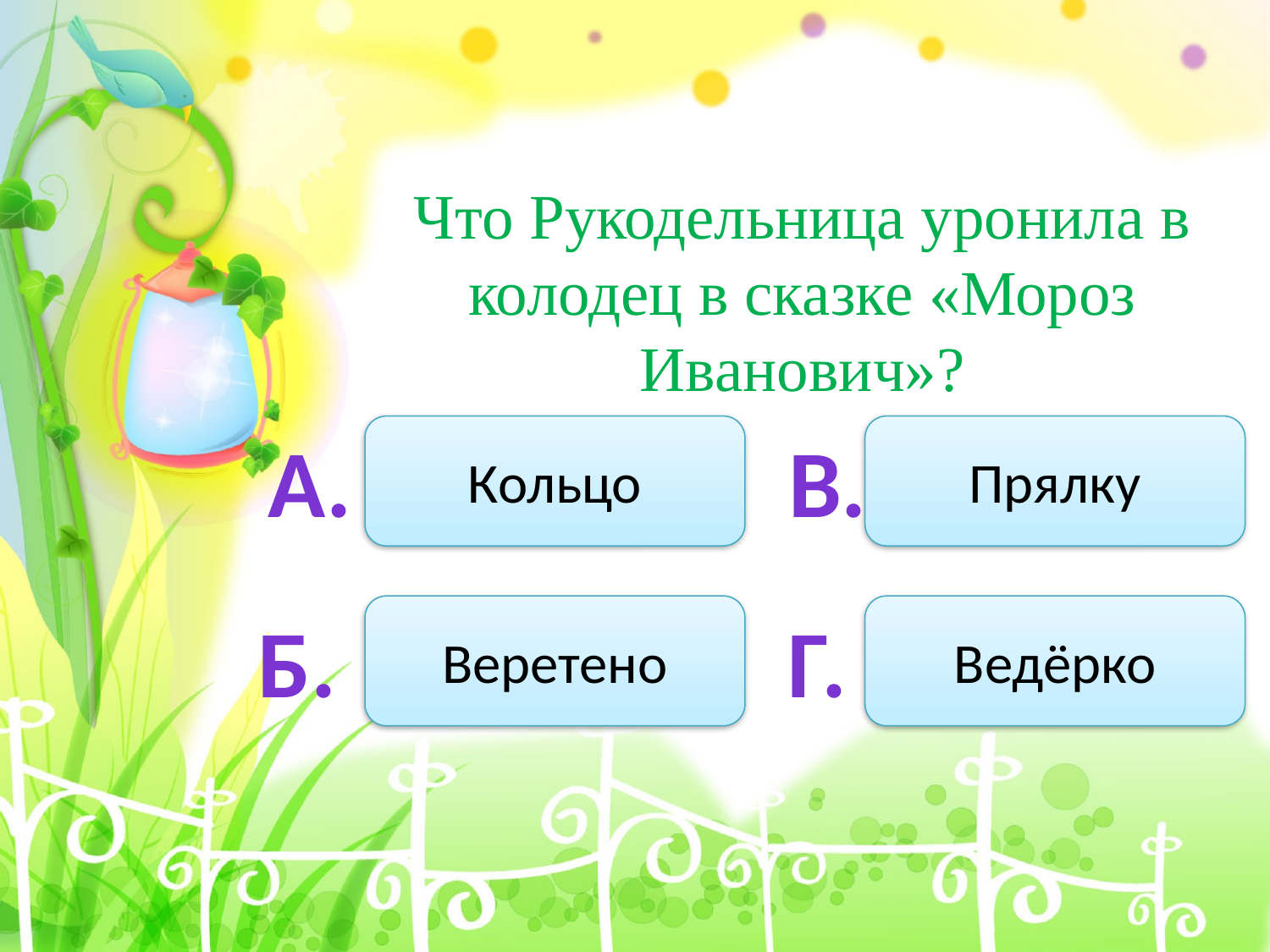

Что Рукодельница уронила в колодец в сказке «Мороз Иванович»?
А.
Кольцо
В.
Прялку
Б.
Веретено
Г.
Ведёрко